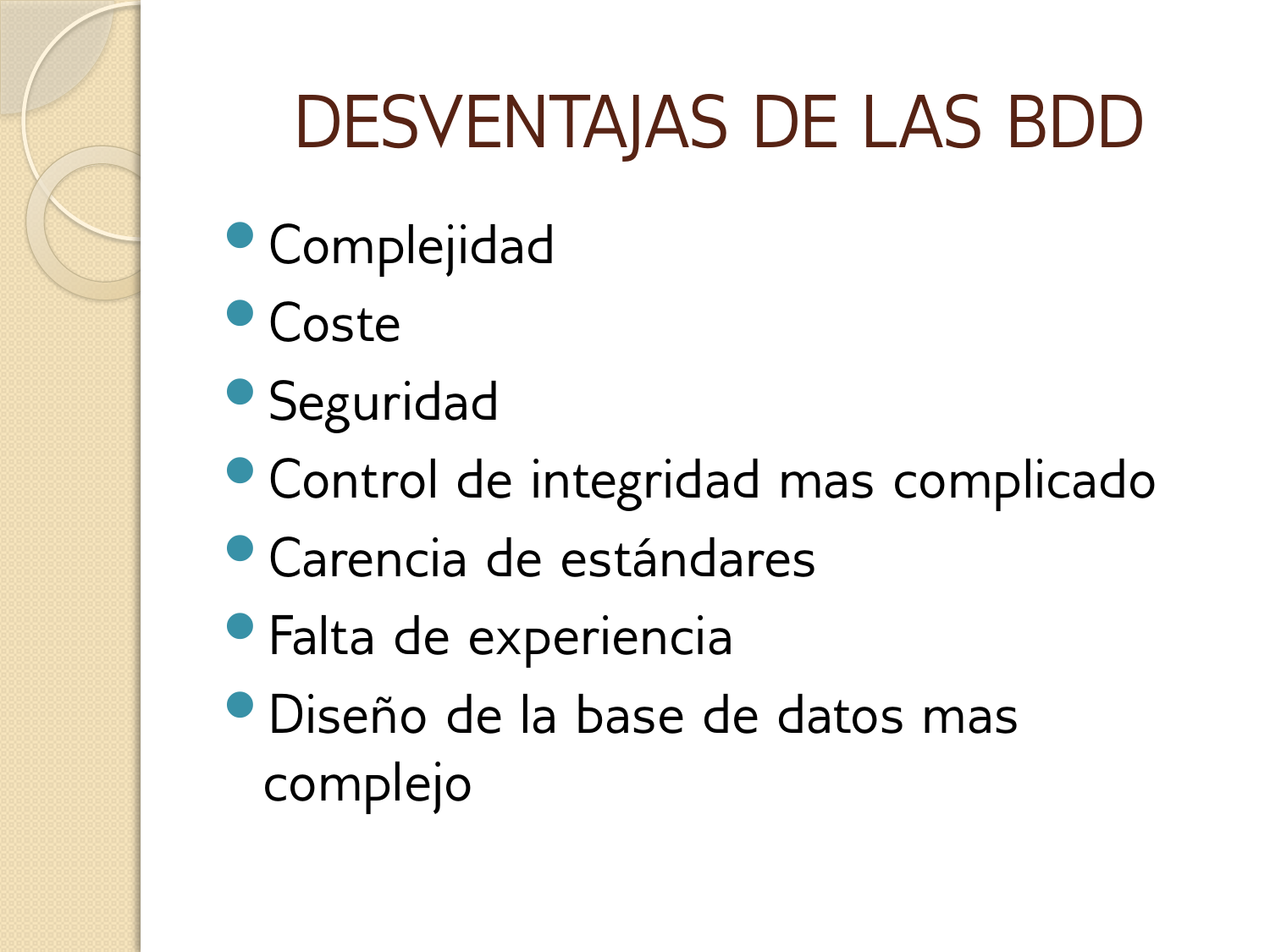

# DESVENTAJAS DE LAS BDD
Complejidad
Coste
Seguridad
Control de integridad mas complicado
Carencia de estándares
Falta de experiencia
Diseño de la base de datos mas complejo